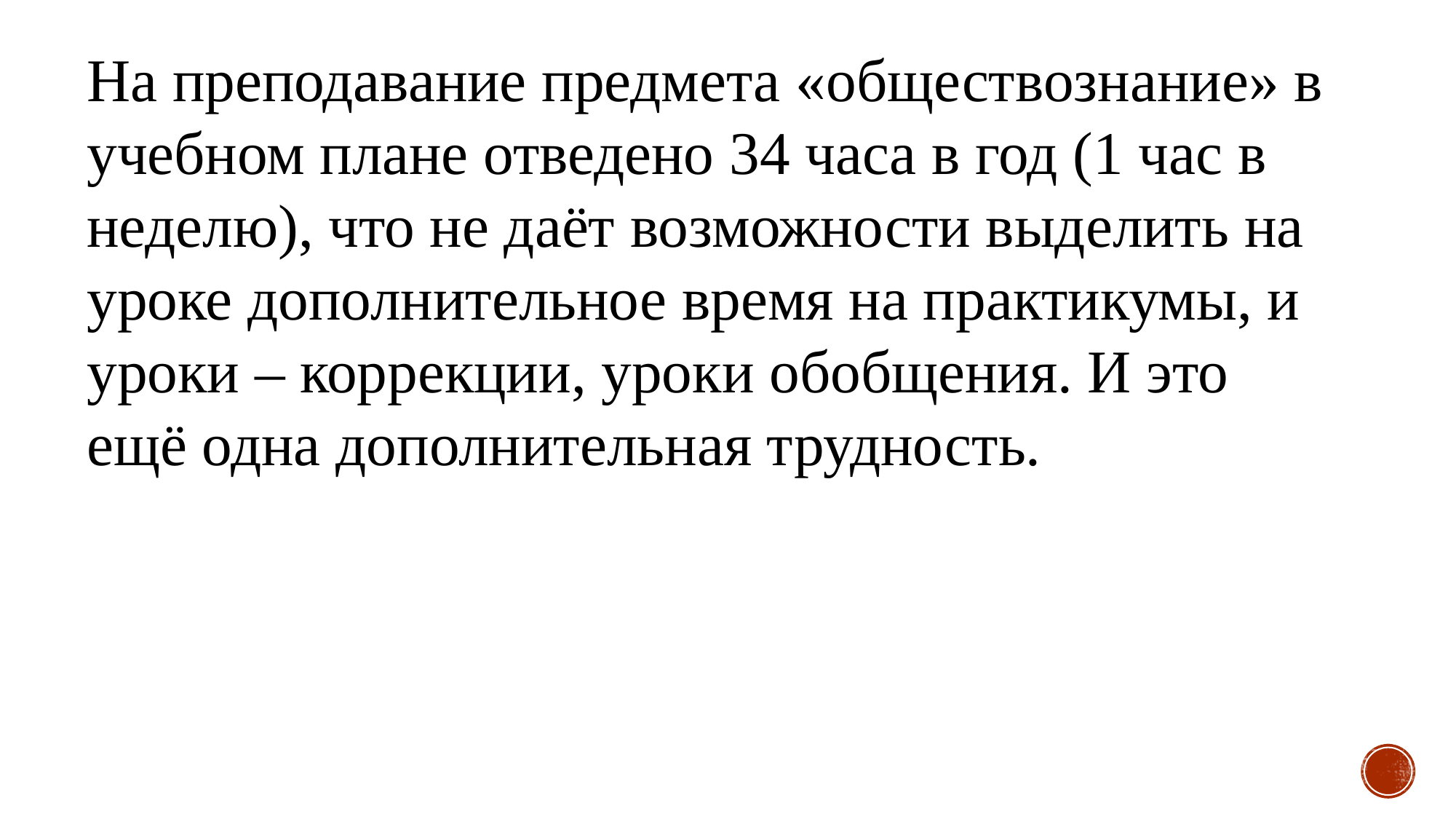

На преподавание предмета «обществознание» в учебном плане отведено 34 часа в год (1 час в неделю), что не даёт возможности выделить на уроке дополнительное время на практикумы, и уроки – коррекции, уроки обобщения. И это ещё одна дополнительная трудность.